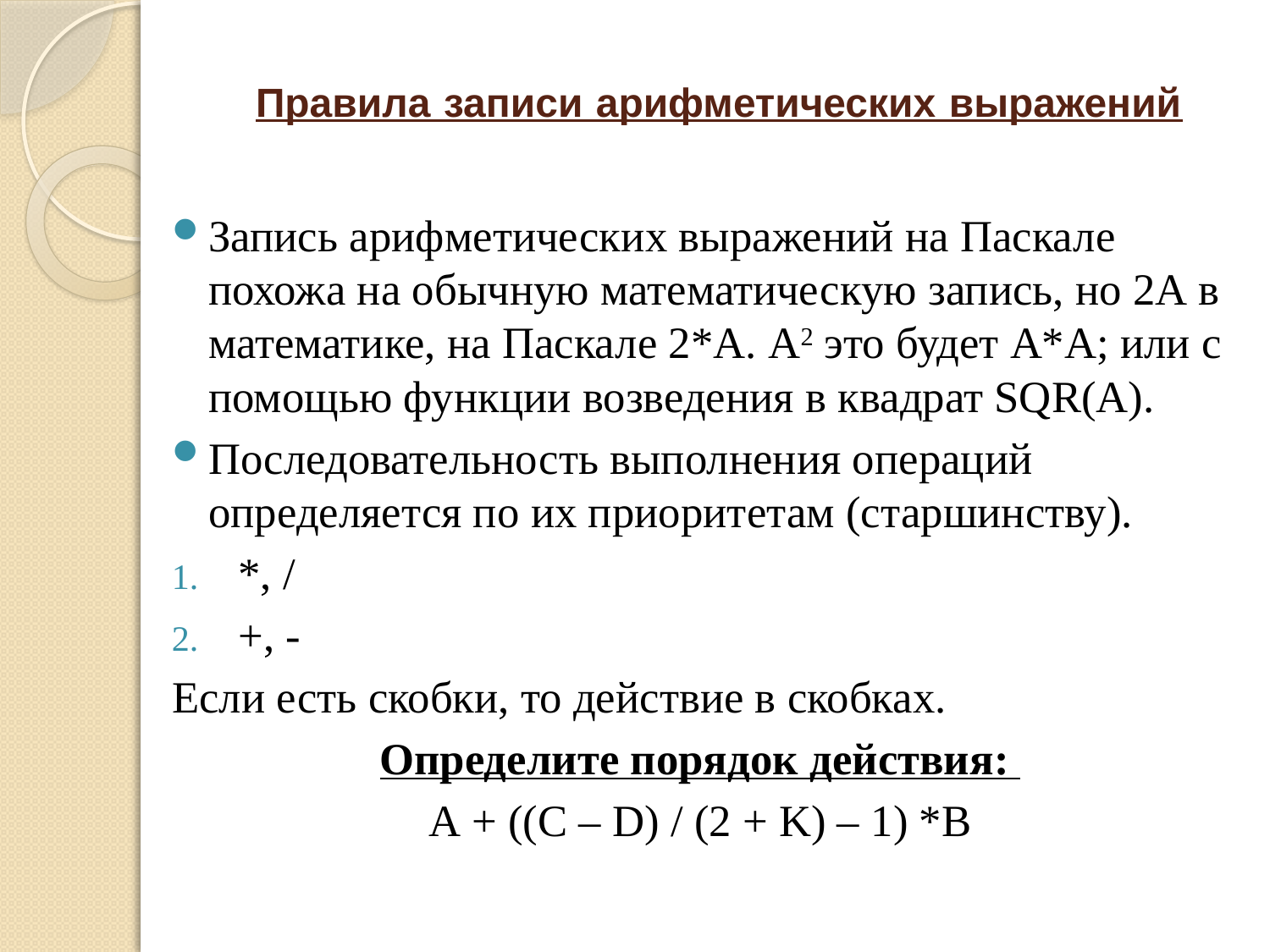

# Правила записи арифметических выражений
Запись арифметических выражений на Паскале похожа на обычную математическую запись, но 2А в математике, на Паскале 2*А. А2 это будет А*А; или с помощью функции возведения в квадрат SQR(A).
Последовательность выполнения операций определяется по их приоритетам (старшинству).
*, /
+, -
Если есть скобки, то действие в скобках.
Определите порядок действия:
A + ((C – D) / (2 + K) – 1) *B